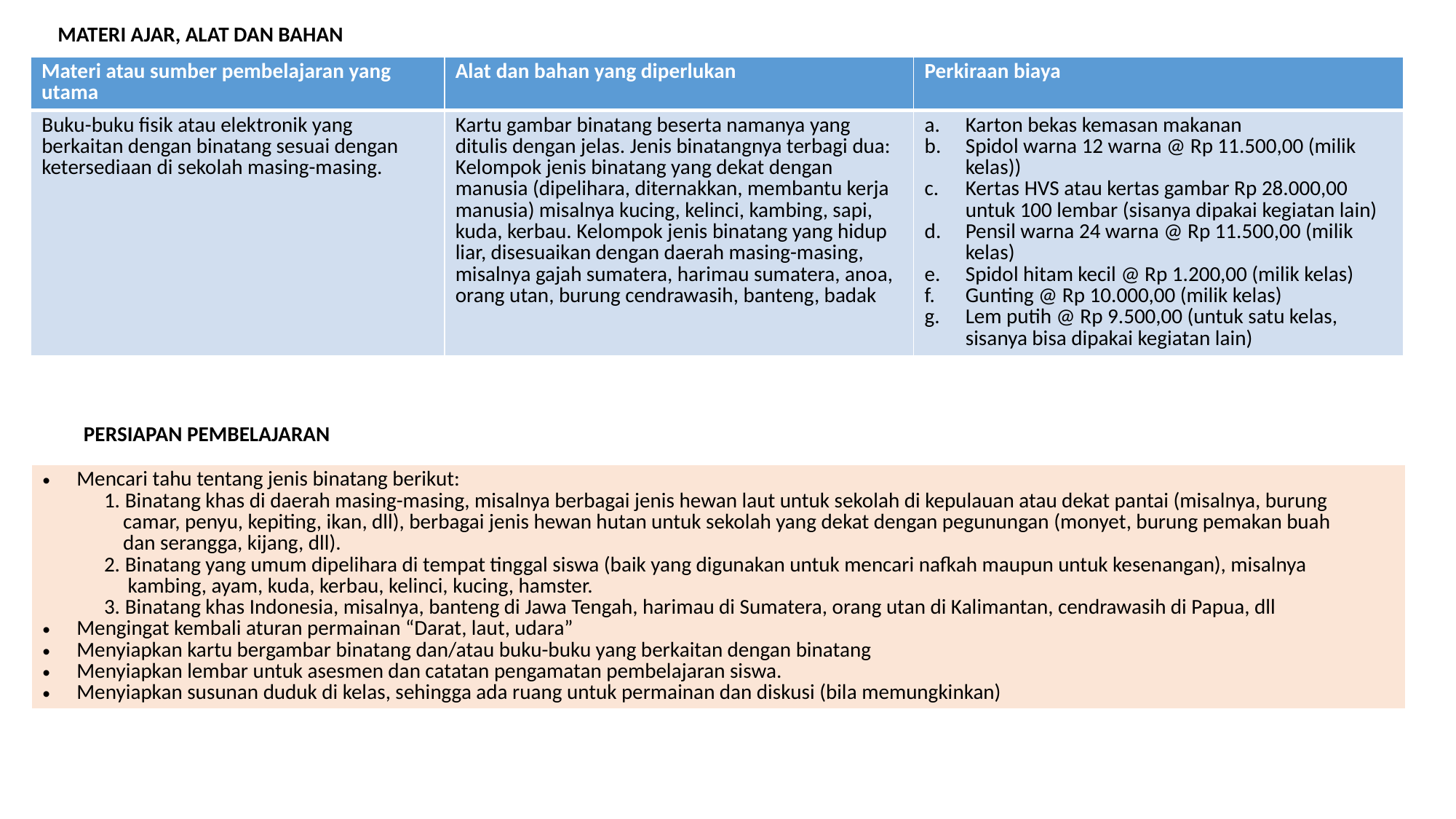

MATERI AJAR, ALAT DAN BAHAN
| Materi atau sumber pembelajaran yang utama | Alat dan bahan yang diperlukan | Perkiraan biaya |
| --- | --- | --- |
| Buku-buku fisik atau elektronik yang berkaitan dengan binatang sesuai dengan ketersediaan di sekolah masing-masing. | Kartu gambar binatang beserta namanya yang ditulis dengan jelas. Jenis binatangnya terbagi dua: Kelompok jenis binatang yang dekat dengan manusia (dipelihara, diternakkan, membantu kerja manusia) misalnya kucing, kelinci, kambing, sapi, kuda, kerbau. Kelompok jenis binatang yang hidup liar, disesuaikan dengan daerah masing-masing, misalnya gajah sumatera, harimau sumatera, anoa, orang utan, burung cendrawasih, banteng, badak | Karton bekas kemasan makanan Spidol warna 12 warna @ Rp 11.500,00 (milik kelas)) Kertas HVS atau kertas gambar Rp 28.000,00 untuk 100 lembar (sisanya dipakai kegiatan lain) Pensil warna 24 warna @ Rp 11.500,00 (milik kelas) Spidol hitam kecil @ Rp 1.200,00 (milik kelas) Gunting @ Rp 10.000,00 (milik kelas) Lem putih @ Rp 9.500,00 (untuk satu kelas, sisanya bisa dipakai kegiatan lain) |
PERSIAPAN PEMBELAJARAN

| Mencari tahu tentang jenis binatang berikut: 1. Binatang khas di daerah masing-masing, misalnya berbagai jenis hewan laut untuk sekolah di kepulauan atau dekat pantai (misalnya, burung camar, penyu, kepiting, ikan, dll), berbagai jenis hewan hutan untuk sekolah yang dekat dengan pegunungan (monyet, burung pemakan buah dan serangga, kijang, dll). 2. Binatang yang umum dipelihara di tempat tinggal siswa (baik yang digunakan untuk mencari nafkah maupun untuk kesenangan), misalnya kambing, ayam, kuda, kerbau, kelinci, kucing, hamster. 3. Binatang khas Indonesia, misalnya, banteng di Jawa Tengah, harimau di Sumatera, orang utan di Kalimantan, cendrawasih di Papua, dll Mengingat kembali aturan permainan “Darat, laut, udara” Menyiapkan kartu bergambar binatang dan/atau buku-buku yang berkaitan dengan binatang Menyiapkan lembar untuk asesmen dan catatan pengamatan pembelajaran siswa. Menyiapkan susunan duduk di kelas, sehingga ada ruang untuk permainan dan diskusi (bila memungkinkan) |
| --- |